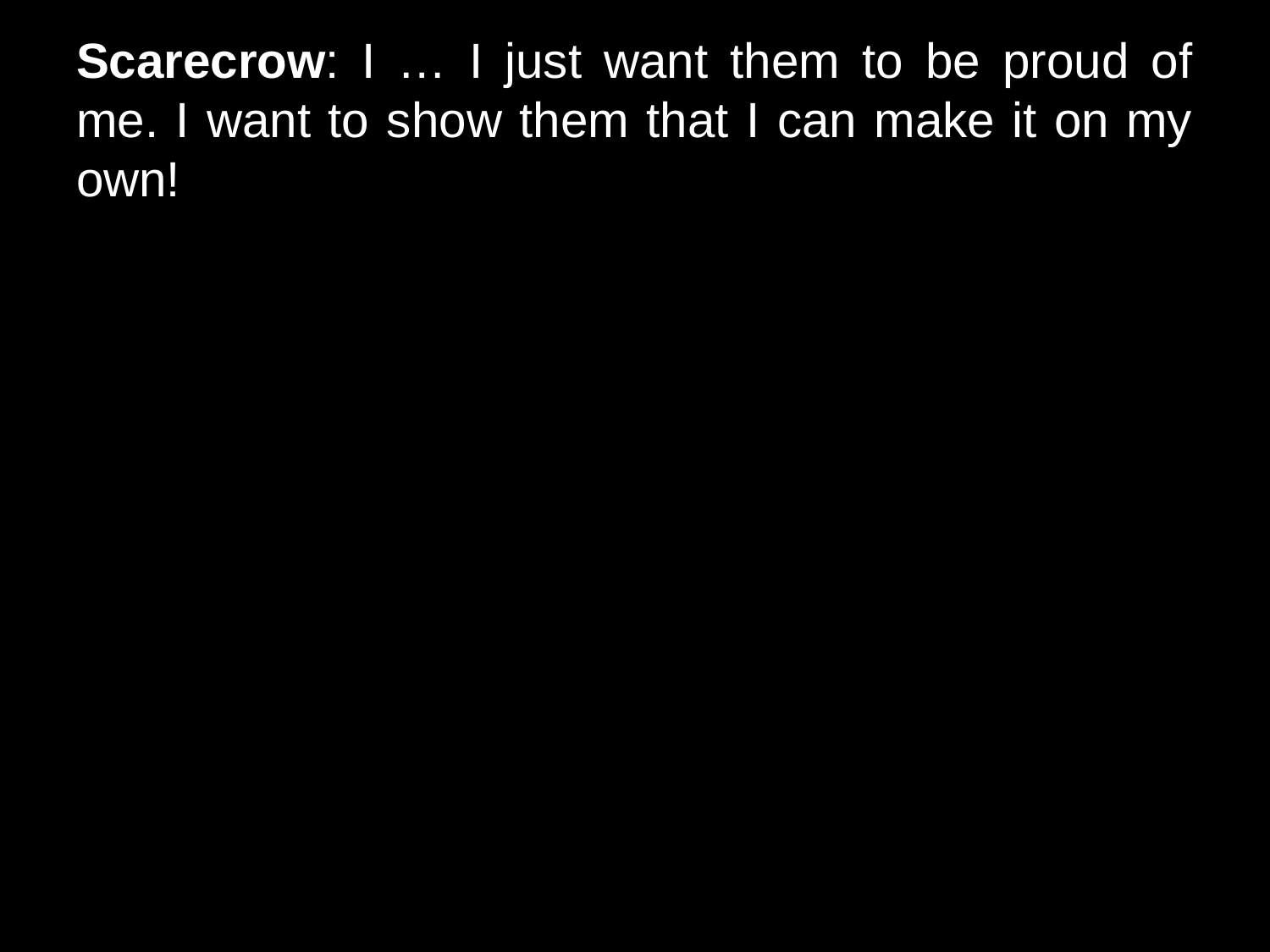

# Scarecrow: I … I just want them to be proud of me. I want to show them that I can make it on my own!